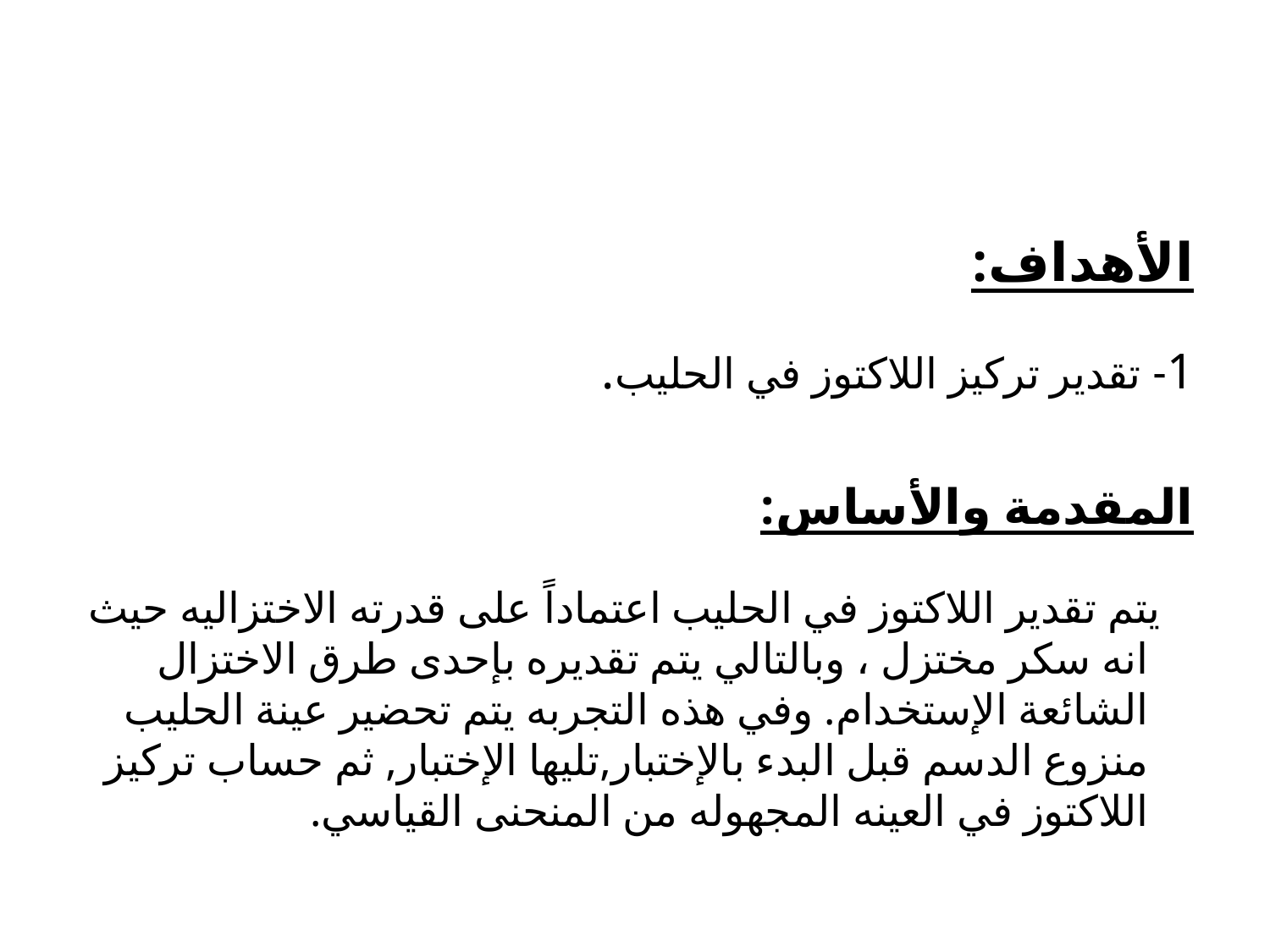

#
الأهداف:

1- تقدير تركيز اللاكتوز في الحليب.

المقدمة والأساس:

   يتم تقدير اللاكتوز في الحليب اعتماداً على قدرته الاختزاليه حيث انه سكر مختزل ، وبالتالي يتم تقديره بإحدى طرق الاختزال الشائعة الإستخدام. وفي هذه التجربه يتم تحضير عينة الحليب منزوع الدسم قبل البدء بالإختبار,تليها الإختبار, ثم حساب تركيز اللاكتوز في العينه المجهوله من المنحنى القياسي.